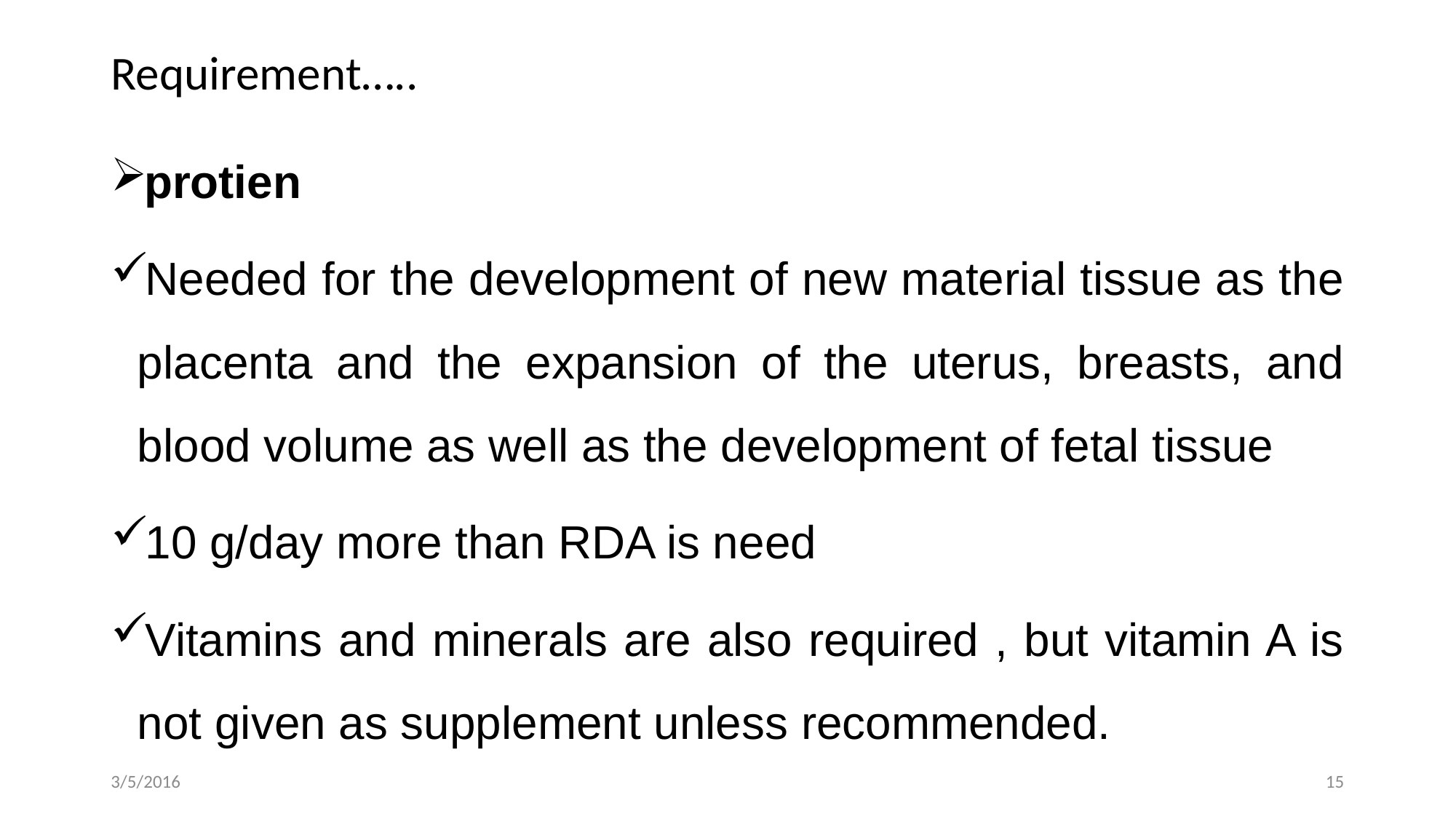

# Requirement…..
protien
Needed for the development of new material tissue as the placenta and the expansion of the uterus, breasts, and blood volume as well as the development of fetal tissue
10 g/day more than RDA is need
Vitamins and minerals are also required , but vitamin A is not given as supplement unless recommended.

3/5/2016
15